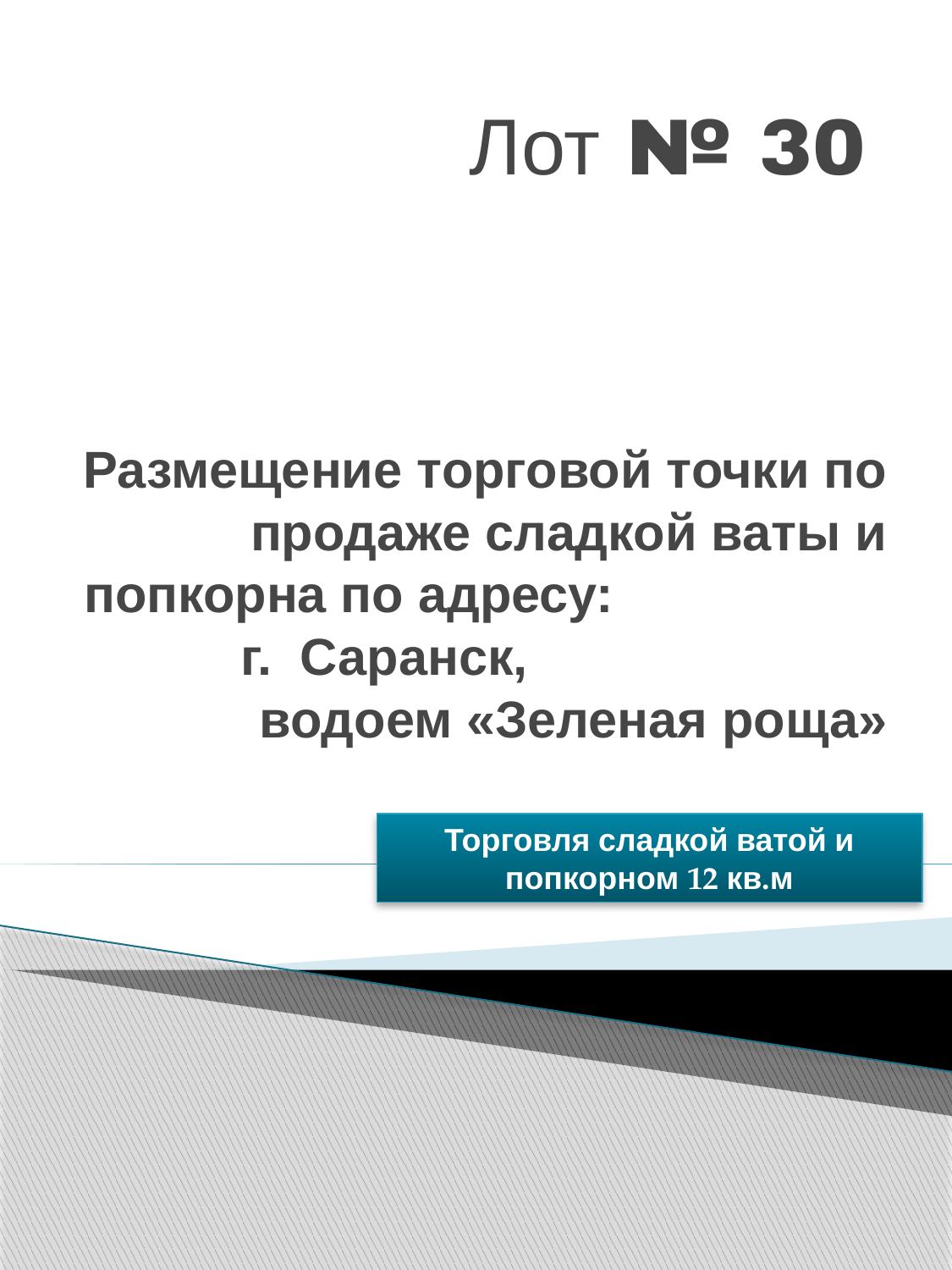

Лот № 30
# Размещение торговой точки по продаже сладкой ваты и попкорна по адресу:                     г.  Саранск,                          водоем «Зеленая роща»
Торговля сладкой ватой и попкорном 12 кв.м